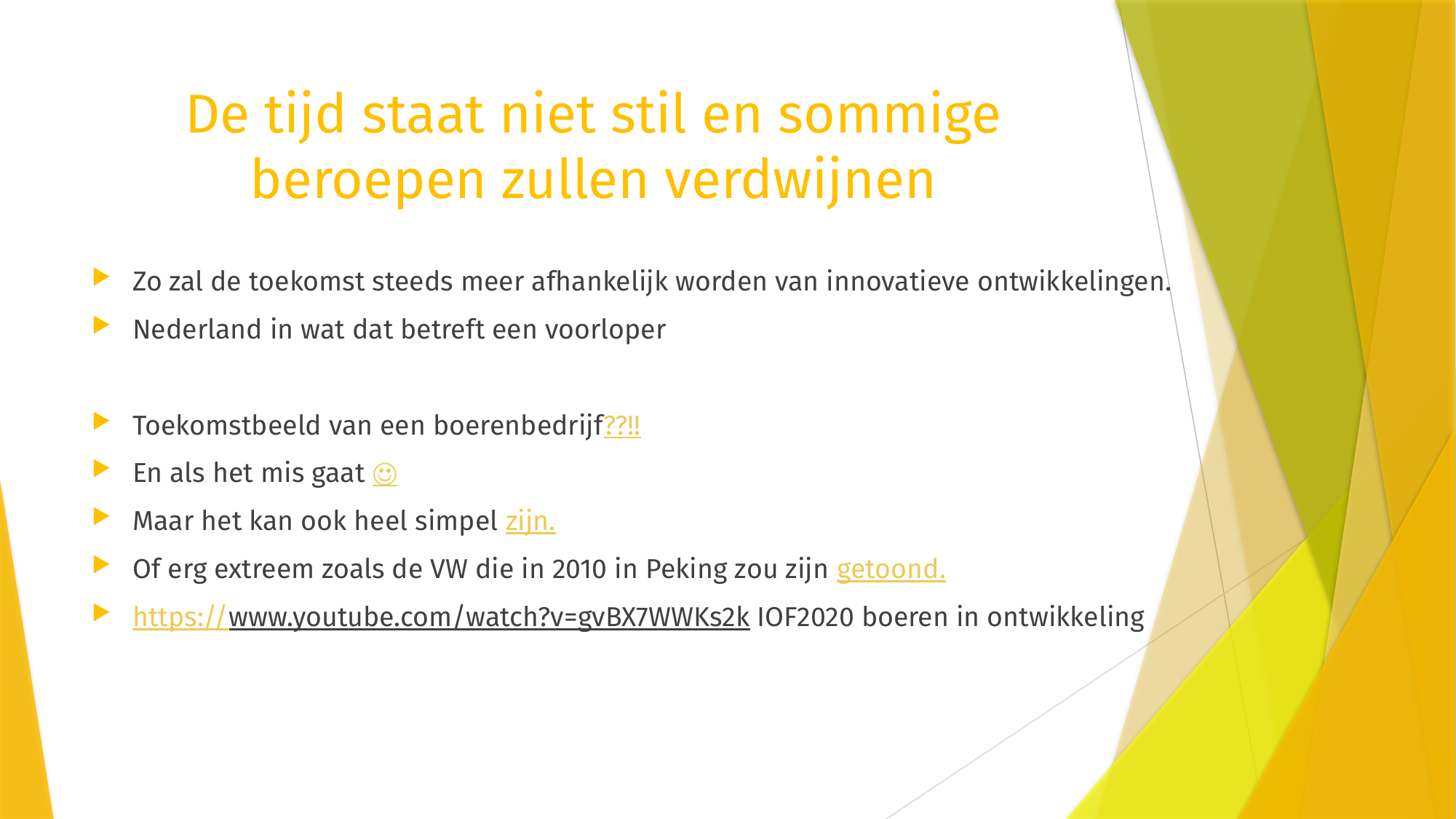

# De tijd staat niet stil en sommige beroepen zullen verdwijnen
Zo zal de toekomst steeds meer afhankelijk worden van innovatieve ontwikkelingen.
Nederland in wat dat betreft een voorloper

Toekomstbeeld van een boerenbedrijf??!!
En als het mis gaat ☺
Maar het kan ook heel simpel zijn.
Of erg extreem zoals de VW die in 2010 in Peking zou zijn getoond.
https://www.youtube.com/watch?v=gvBX7WWKs2k IOF2020 boeren in ontwikkeling